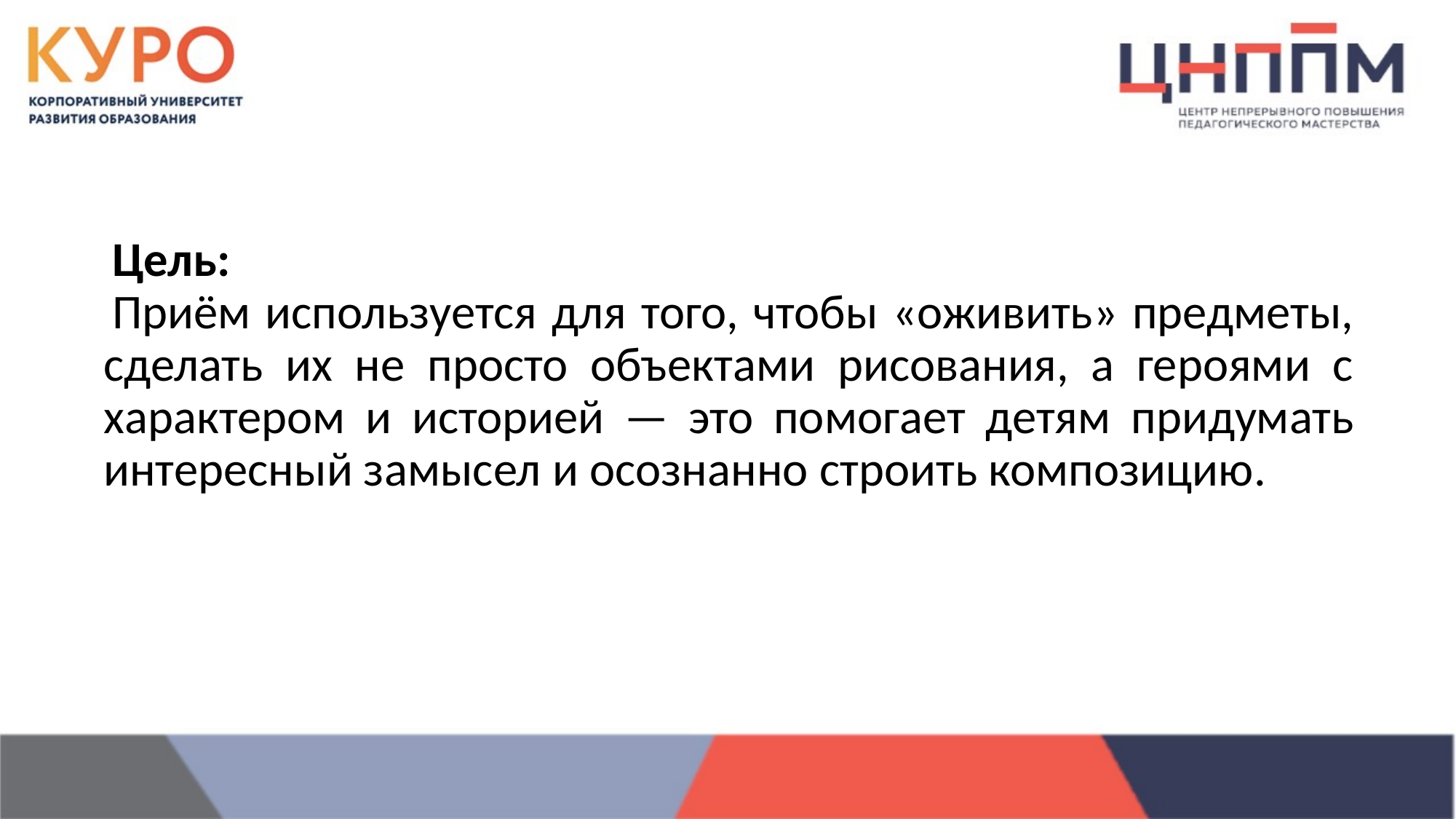

#
Цель:
Приём используется для того, чтобы «оживить» предметы, сделать их не просто объектами рисования, а героями с характером и историей — это помогает детям придумать интересный замысел и осознанно строить композицию.